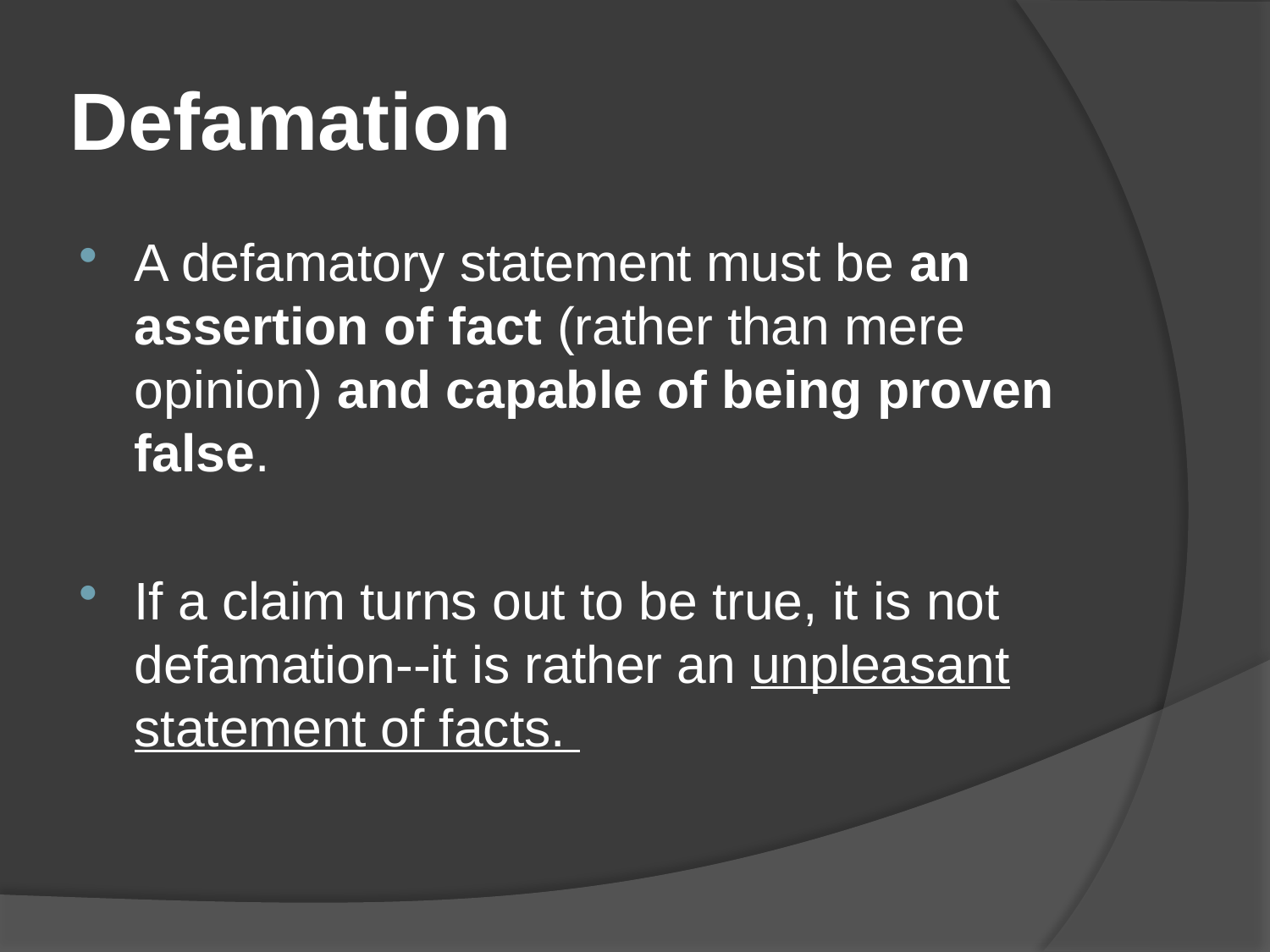

# Defamation
A defamatory statement must be an assertion of fact (rather than mere opinion) and capable of being proven false.

If a claim turns out to be true, it is not defamation--it is rather an unpleasant statement of facts.